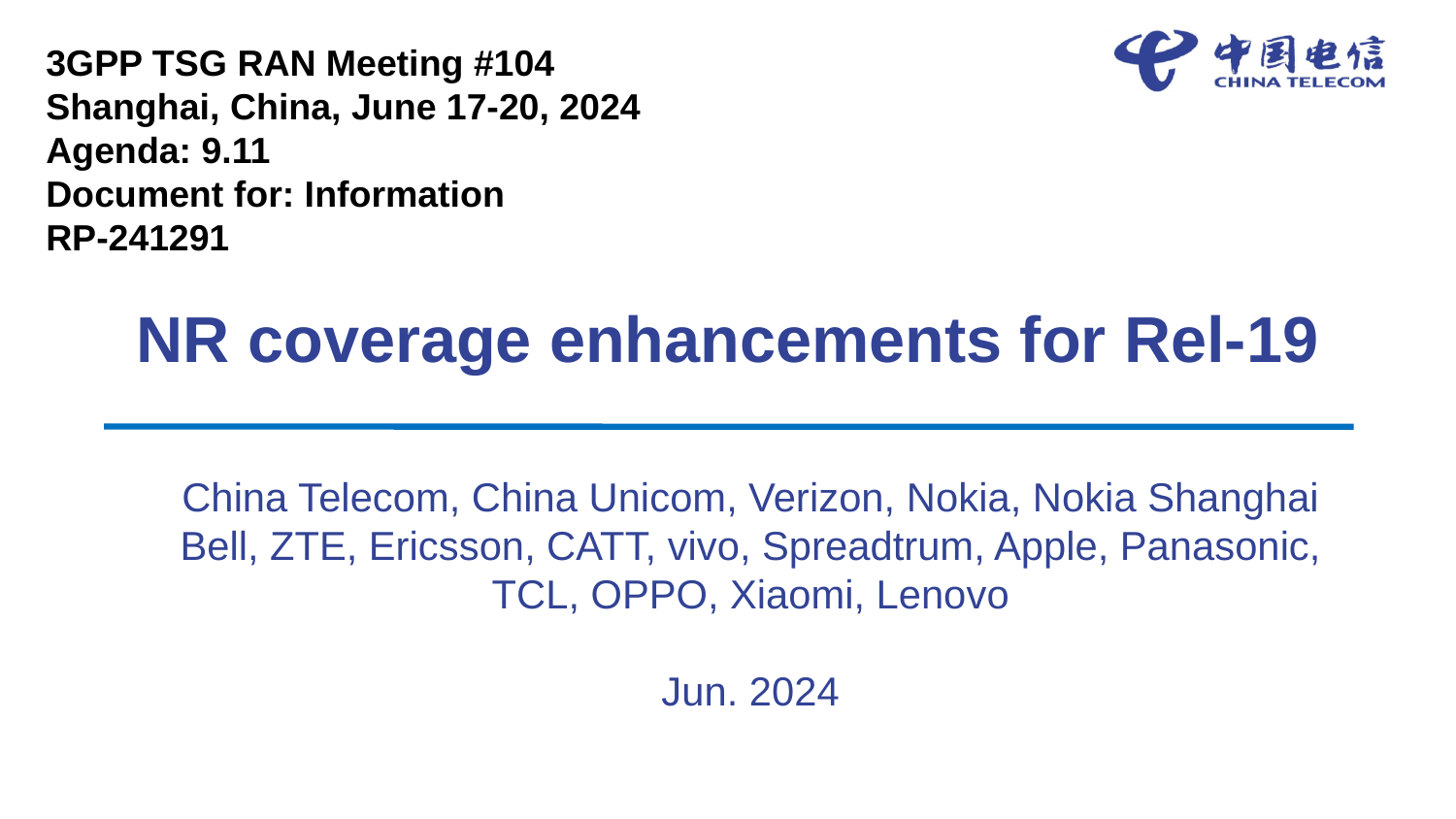

3GPP TSG RAN Meeting #104
Shanghai, China, June 17-20, 2024
Agenda: 9.11
Document for: Information
RP-241291
# NR coverage enhancements for Rel-19
China Telecom, China Unicom, Verizon, Nokia, Nokia Shanghai Bell, ZTE, Ericsson, CATT, vivo, Spreadtrum, Apple, Panasonic, TCL, OPPO, Xiaomi, Lenovo

Jun. 2024